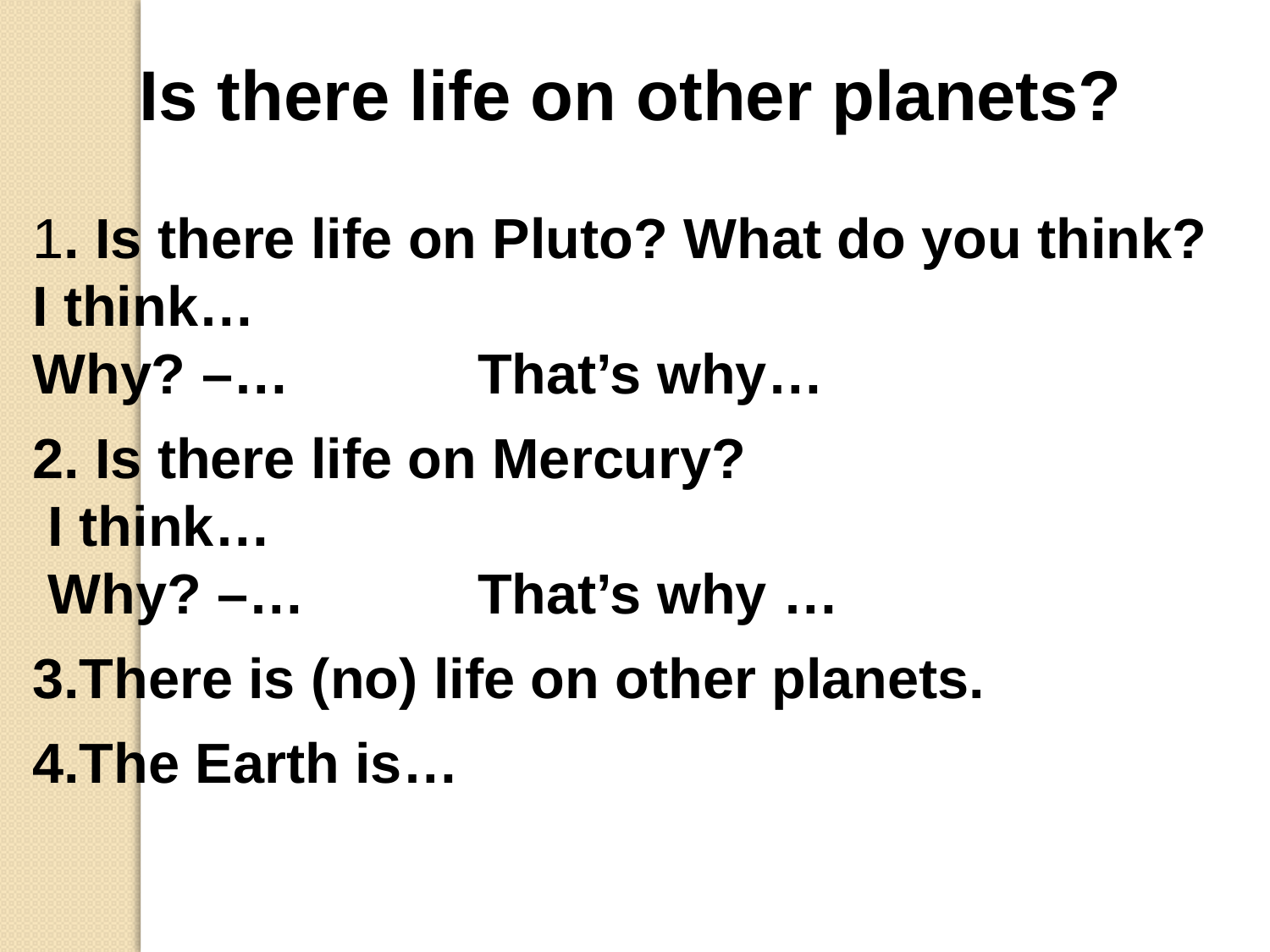

Is there life on other planets?

1. Is there life on Pluto? What do you think?
I think…
Why? –…            That’s why…

2. Is there life on Mercury?
 I think…
 Why? –…           That’s why …

3.There is (no) life on other planets.

4.The Earth is…